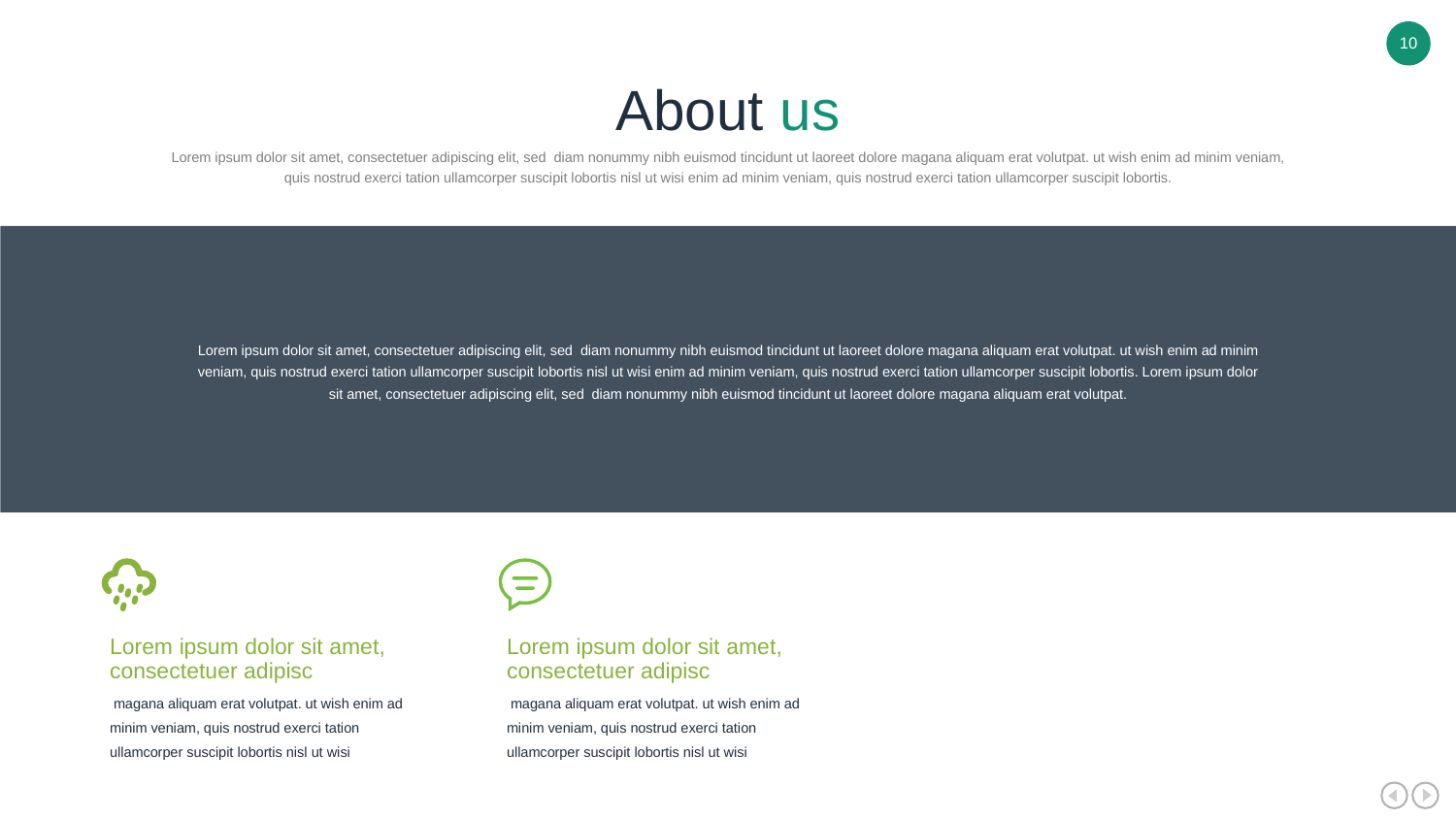

About us
Lorem ipsum dolor sit amet, consectetuer adipiscing elit, sed  diam nonummy nibh euismod tincidunt ut laoreet dolore magana aliquam erat volutpat. ut wish enim ad minim veniam, quis nostrud exerci tation ullamcorper suscipit lobortis nisl ut wisi enim ad minim veniam, quis nostrud exerci tation ullamcorper suscipit lobortis.

Lorem ipsum dolor sit amet, consectetuer adipiscing elit, sed  diam nonummy nibh euismod tincidunt ut laoreet dolore magana aliquam erat volutpat. ut wish enim ad minim veniam, quis nostrud exerci tation ullamcorper suscipit lobortis nisl ut wisi enim ad minim veniam, quis nostrud exerci tation ullamcorper suscipit lobortis. Lorem ipsum dolor sit amet, consectetuer adipiscing elit, sed  diam nonummy nibh euismod tincidunt ut laoreet dolore magana aliquam erat volutpat.

Lorem ipsum dolor sit amet, consectetuer adipisc
 magana aliquam erat volutpat. ut wish enim ad minim veniam, quis nostrud exerci tation ullamcorper suscipit lobortis nisl ut wisi

Lorem ipsum dolor sit amet, consectetuer adipisc
 magana aliquam erat volutpat. ut wish enim ad minim veniam, quis nostrud exerci tation ullamcorper suscipit lobortis nisl ut wisi